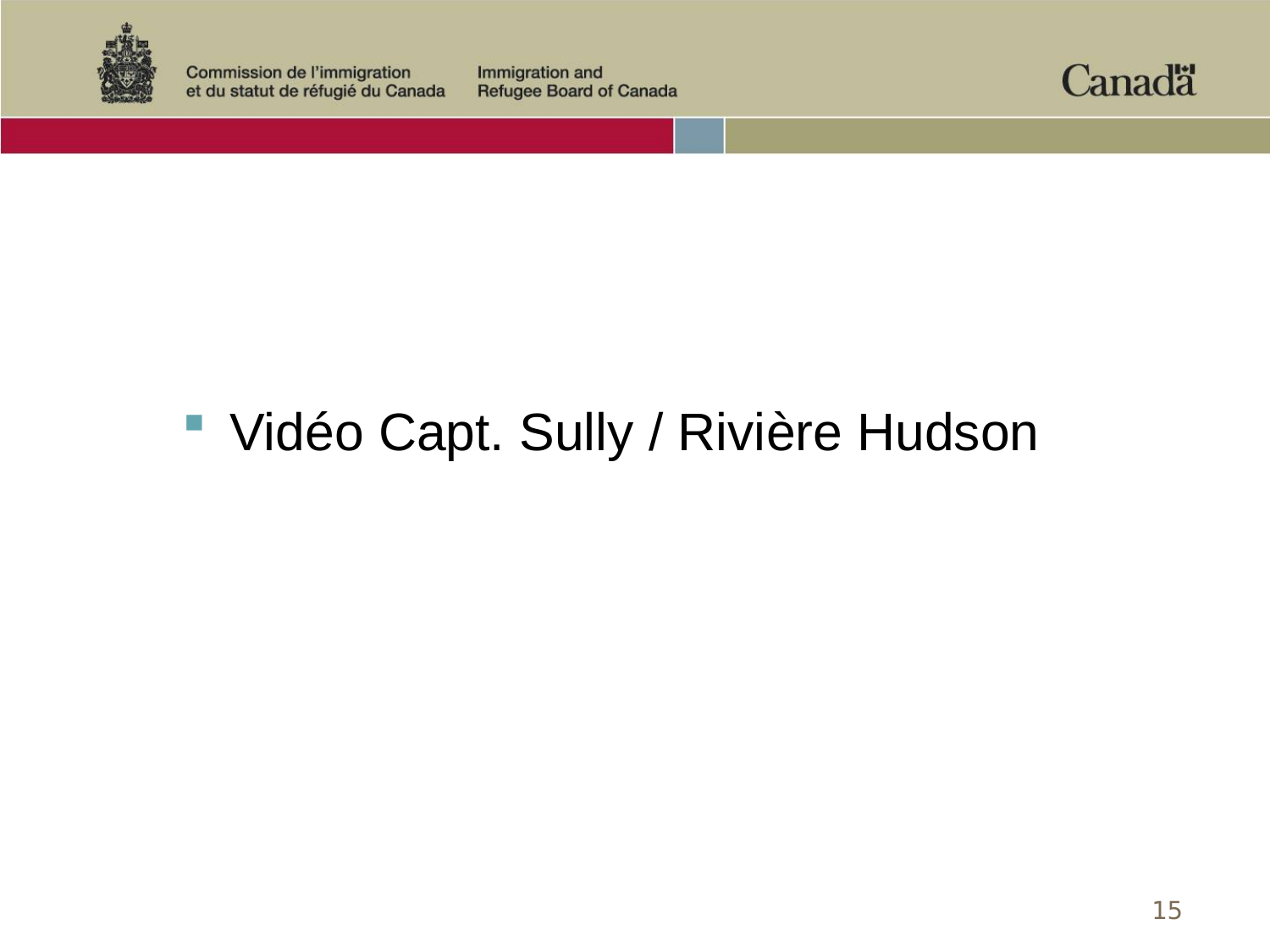

Vidéo Capt. Sully / Rivière Hudson
15